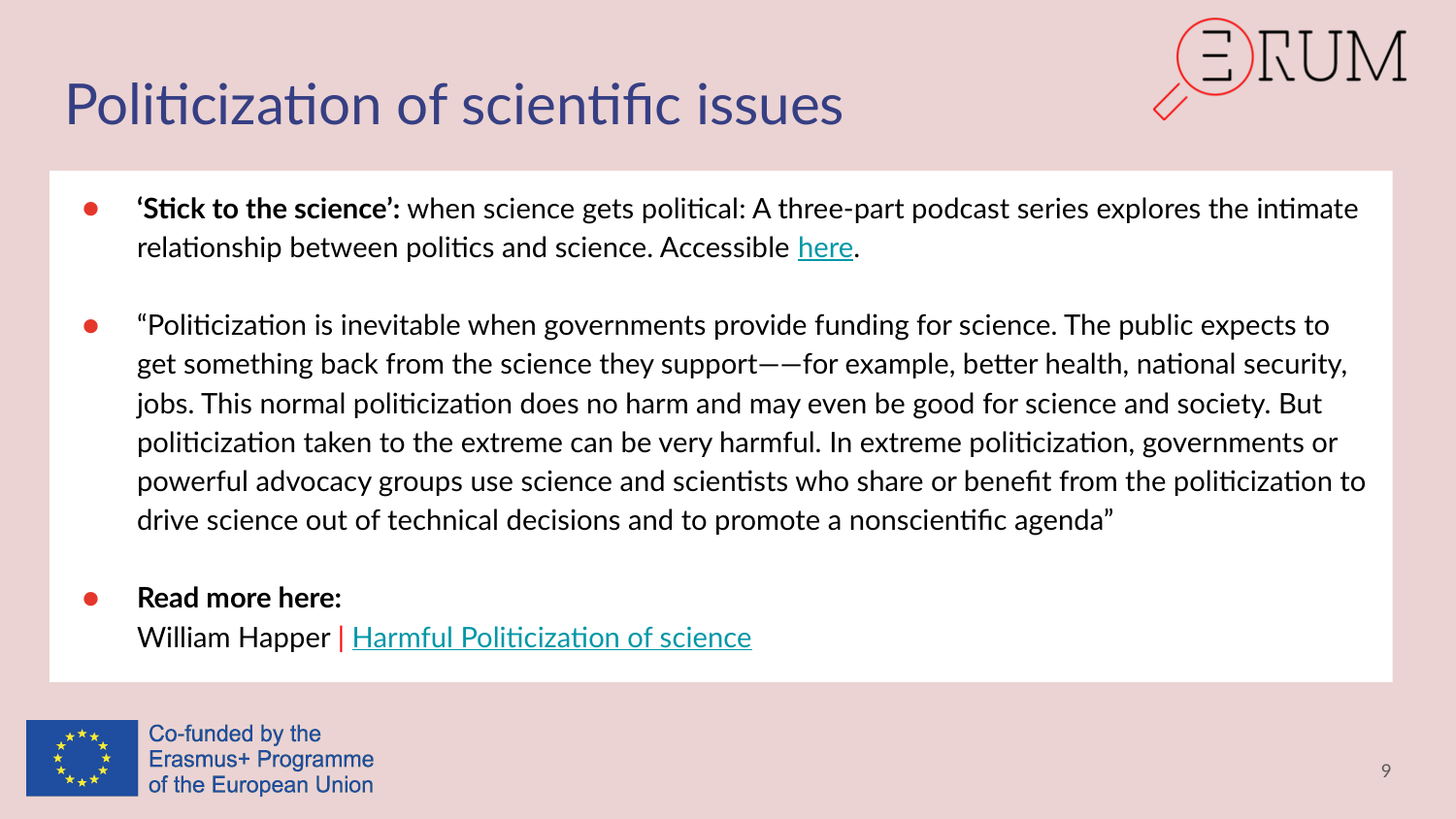

# Politicization of scientific issues
‘Stick to the science’: when science gets political: A three-part podcast series explores the intimate relationship between politics and science. Accessible here.

“Politicization is inevitable when governments provide funding for science. The public expects to get something back from the science they support——for example, better health, national security, jobs. This normal politicization does no harm and may even be good for science and society. But politicization taken to the extreme can be very harmful. In extreme politicization, governments or powerful advocacy groups use science and scientists who share or benefit from the politicization to drive science out of technical decisions and to promote a nonscientific agenda”

Read more here:
William Happer | Harmful Politicization of science

9